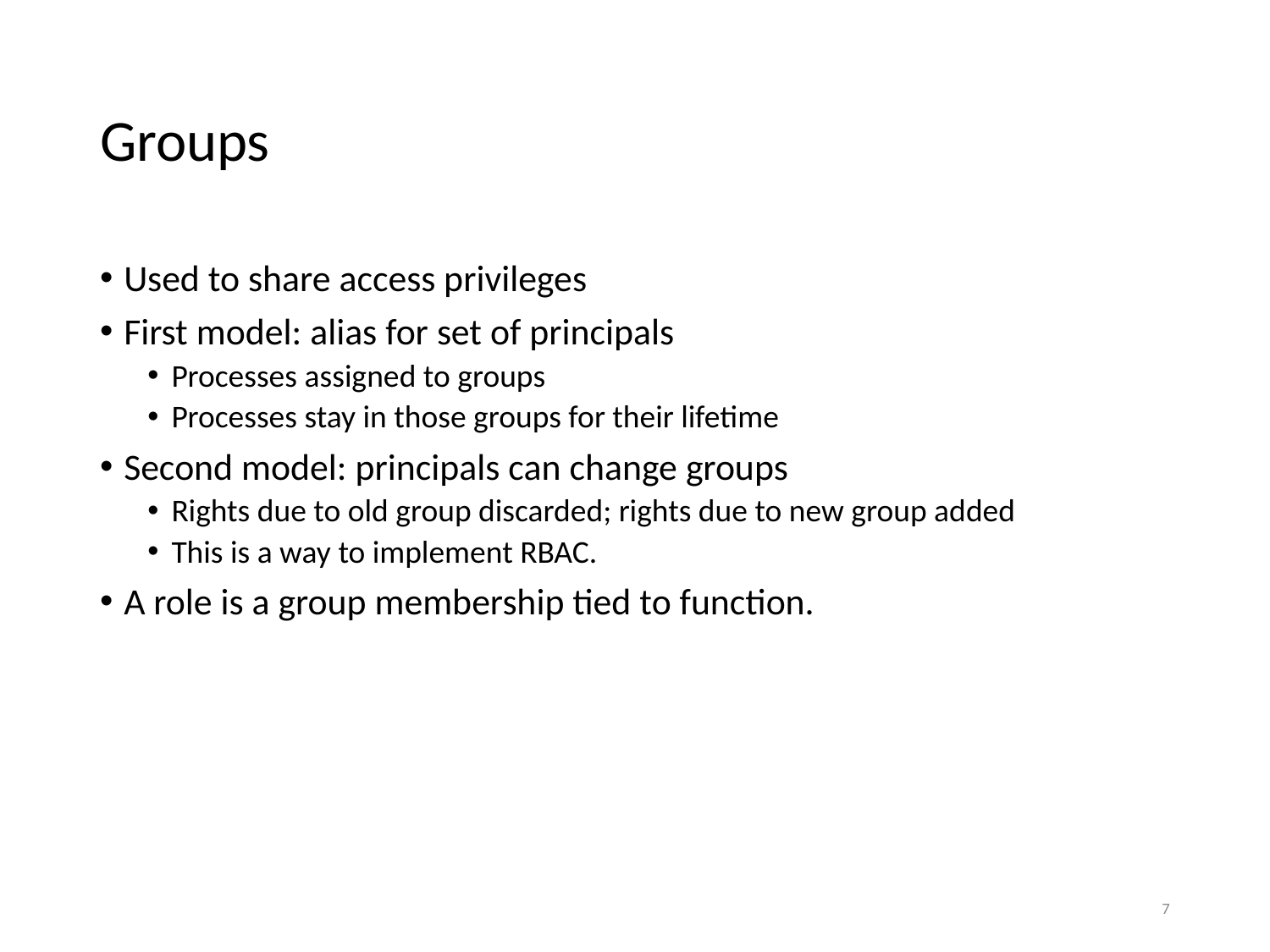

# Groups
Used to share access privileges
First model: alias for set of principals
Processes assigned to groups
Processes stay in those groups for their lifetime
Second model: principals can change groups
Rights due to old group discarded; rights due to new group added
This is a way to implement RBAC.
A role is a group membership tied to function.
7